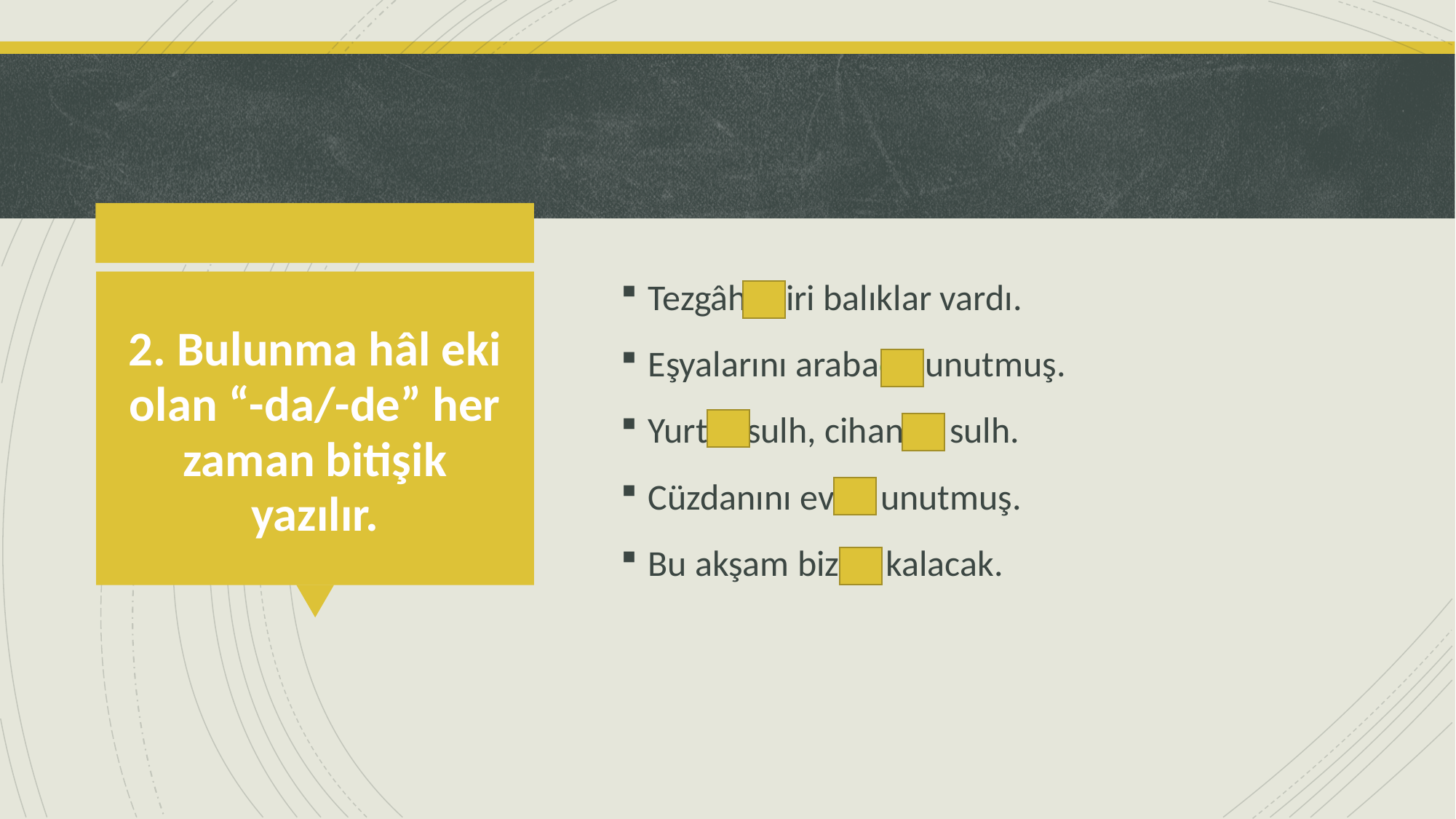

Tezgâhta iri balıklar vardı.
Eşyalarını arabada unutmuş.
Yurtta sulh, cihanda sulh.
Cüzdanını evde unutmuş.
Bu akşam bizde kalacak.
# 2. Bulunma hâl eki olan “-da/-de” her zaman bitişik yazılır.